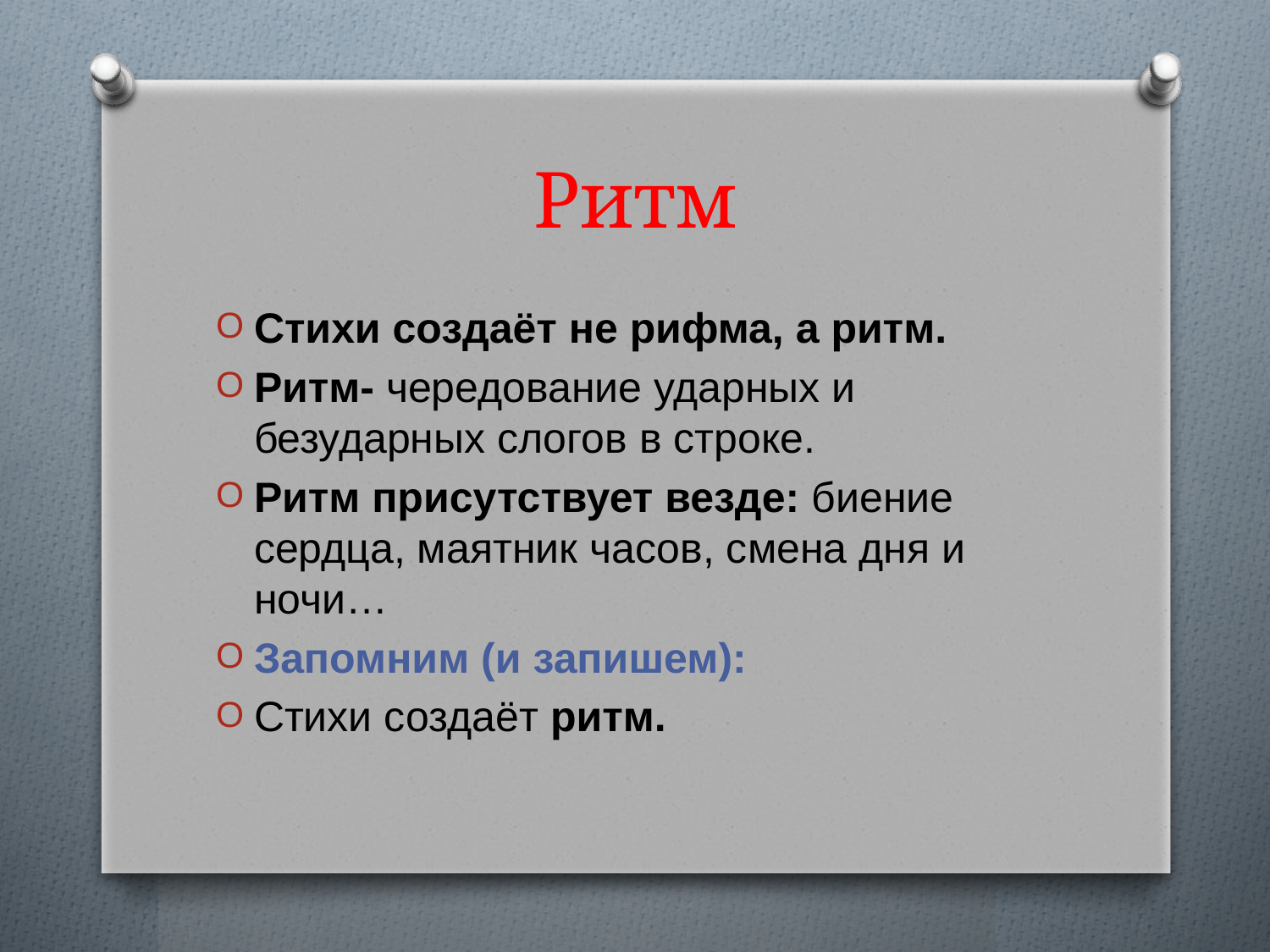

# Ритм
Стихи создаёт не рифма, а ритм.
Ритм- чередование ударных и безударных слогов в строке.
Ритм присутствует везде: биение сердца, маятник часов, смена дня и ночи…
Запомним (и запишем):
Стихи создаёт ритм.